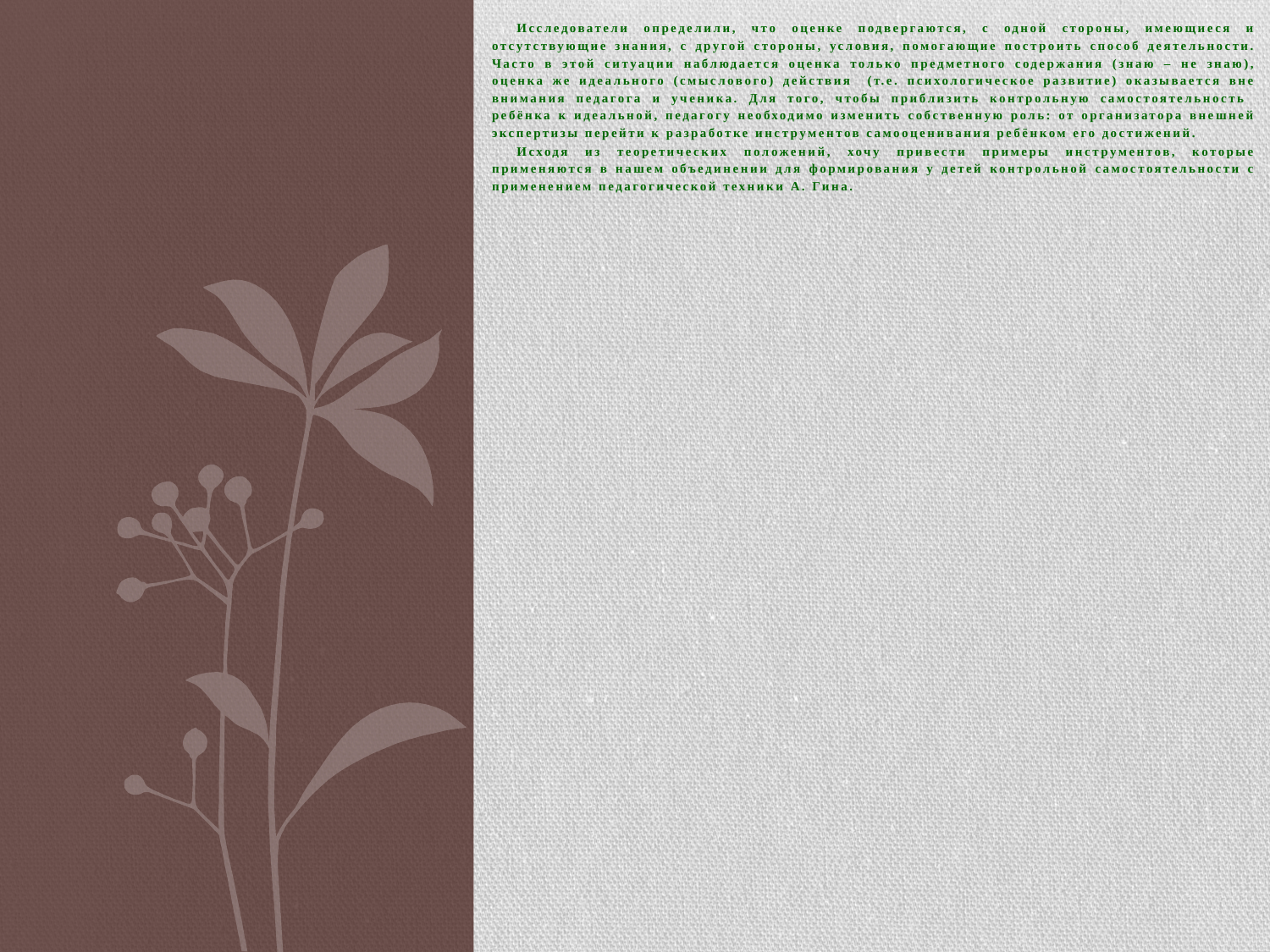

Исследователи определили, что оценке подвергаются, с одной стороны, имеющиеся и отсутствующие знания, с другой стороны, условия, помогающие построить способ деятельности. Часто в этой ситуации наблюдается оценка только предметного содержания (знаю – не знаю), оценка же идеального (смыслового) действия  (т.е. психологическое развитие) оказывается вне внимания педагога и ученика. Для того, чтобы приблизить контрольную самостоятельность  ребёнка к идеальной, педагогу необходимо изменить собственную роль: от организатора внешней экспертизы перейти к разработке инструментов самооценивания ребёнком его достижений.
Исходя из теоретических положений, хочу привести примеры инструментов, которые применяются в нашем объединении для формирования у детей контрольной самостоятельности с применением педагогической техники А. Гина.